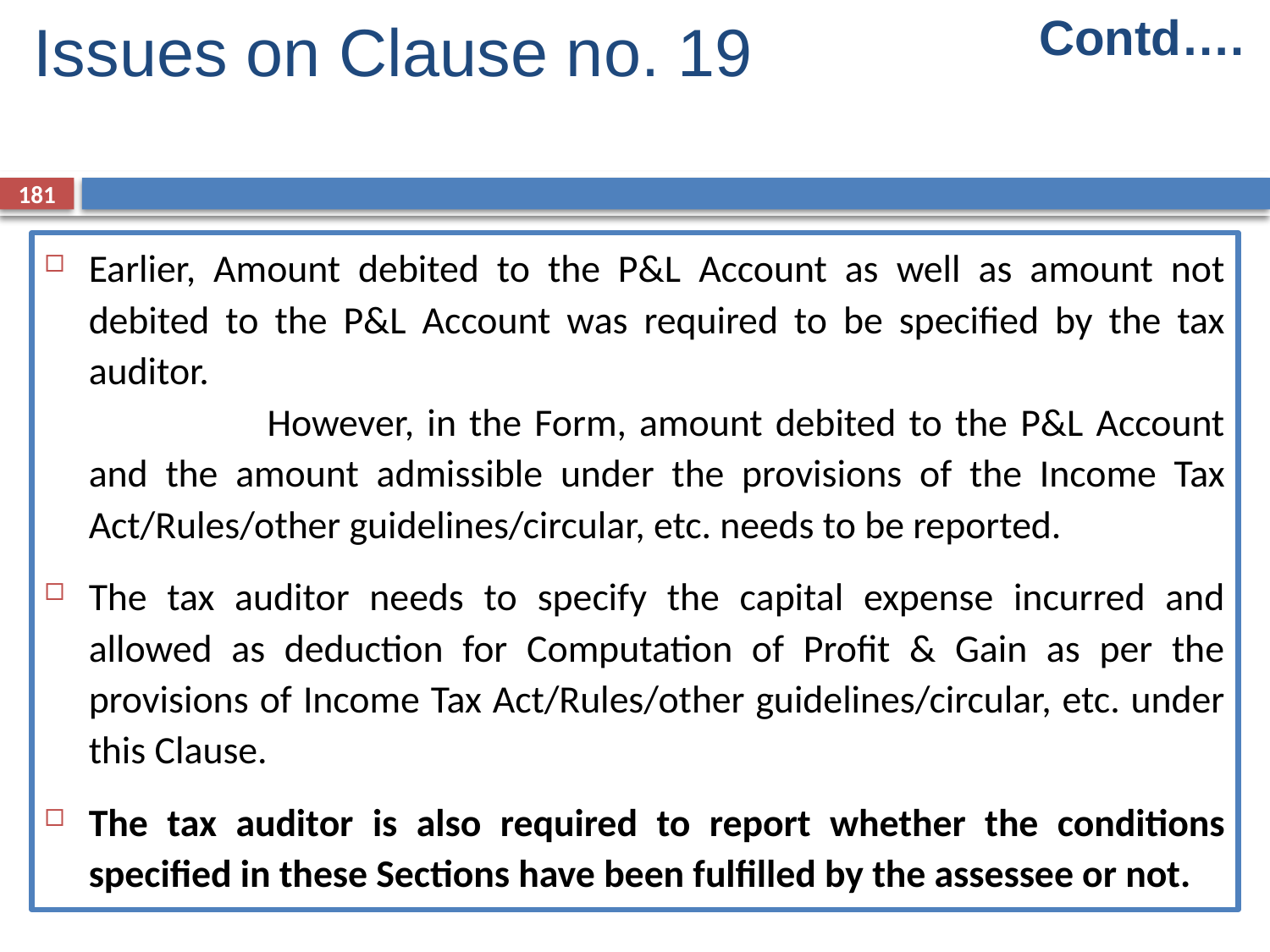

Contd….
# Issues on Clause no. 19
181
Earlier, Amount debited to the P&L Account as well as amount not debited to the P&L Account was required to be specified by the tax auditor.									    However, in the Form, amount debited to the P&L Account and the amount admissible under the provisions of the Income Tax Act/Rules/other guidelines/circular, etc. needs to be reported.
The tax auditor needs to specify the capital expense incurred and allowed as deduction for Computation of Profit & Gain as per the provisions of Income Tax Act/Rules/other guidelines/circular, etc. under this Clause.
The tax auditor is also required to report whether the conditions specified in these Sections have been fulfilled by the assessee or not.